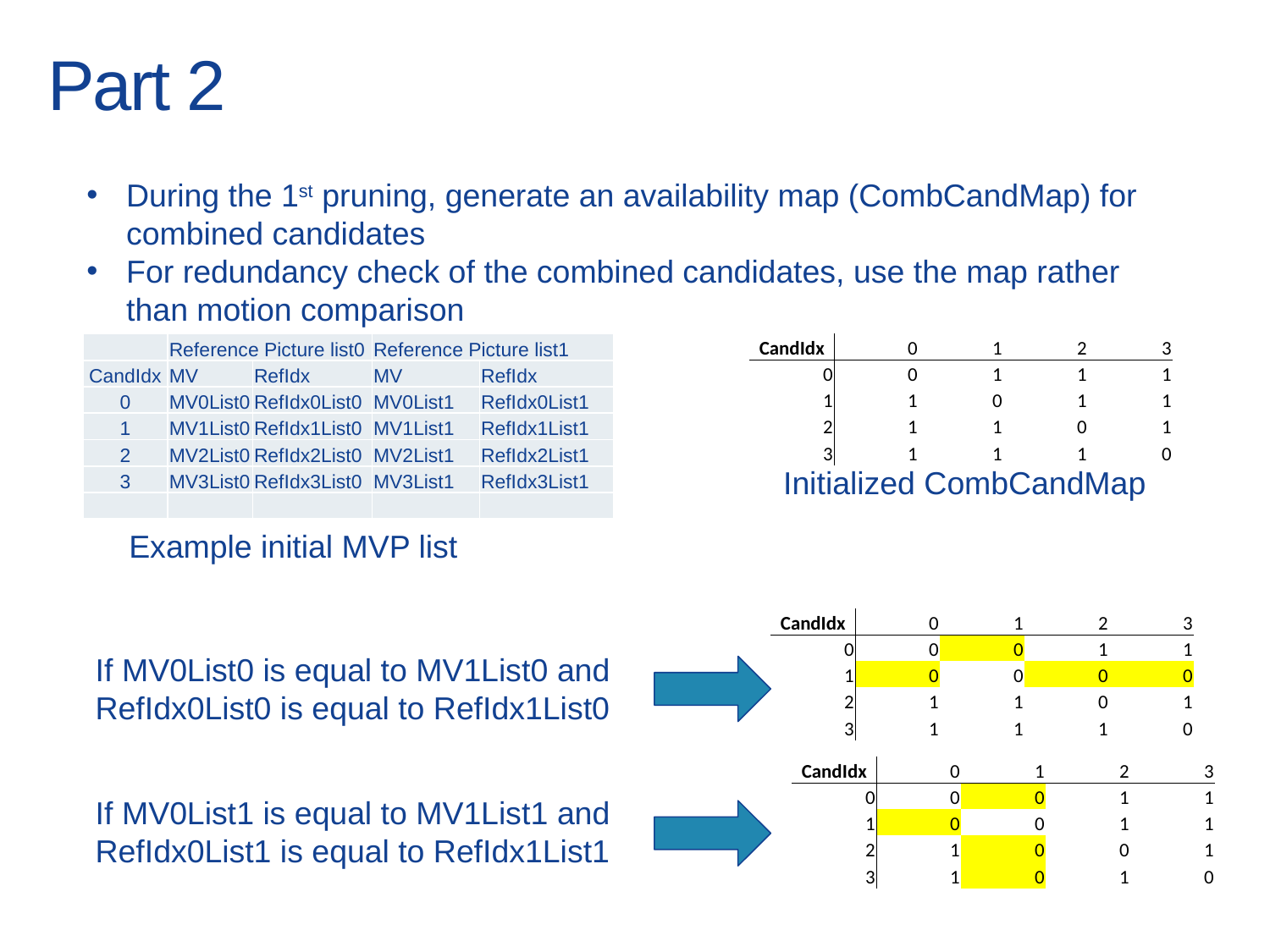

# Part 2
During the 1st pruning, generate an availability map (CombCandMap) for combined candidates
For redundancy check of the combined candidates, use the map rather than motion comparison
| CandIdx | 0 | 1 | 2 | 3 |
| --- | --- | --- | --- | --- |
| 0 | 0 | 1 | 1 | 1 |
| 1 | 1 | 0 | 1 | 1 |
| 2 | 1 | 1 | 0 | 1 |
| 3 | 1 | 1 | 1 | 0 |
|  | Reference Picture list0 |  | Reference Picture list1 |  |
| --- | --- | --- | --- | --- |
| CandIdx | MV | RefIdx | MV | RefIdx |
| 0 | MV0List0 | RefIdx0List0 | MV0List1 | RefIdx0List1 |
| 1 | MV1List0 | RefIdx1List0 | MV1List1 | RefIdx1List1 |
| 2 | MV2List0 | RefIdx2List0 | MV2List1 | RefIdx2List1 |
| 3 | MV3List0 | RefIdx3List0 | MV3List1 | RefIdx3List1 |
|  |  |  |  |  |
Initialized CombCandMap
Example initial MVP list
| CandIdx | 0 | 1 | 2 | 3 |
| --- | --- | --- | --- | --- |
| 0 | 0 | 0 | 1 | 1 |
| 1 | 0 | 0 | 0 | 0 |
| 2 | 1 | 1 | 0 | 1 |
| 3 | 1 | 1 | 1 | 0 |
If MV0List0 is equal to MV1List0 and RefIdx0List0 is equal to RefIdx1List0

| CandIdx | 0 | 1 | 2 | 3 |
| --- | --- | --- | --- | --- |
| 0 | 0 | 0 | 1 | 1 |
| 1 | 0 | 0 | 1 | 1 |
| 2 | 1 | 0 | 0 | 1 |
| 3 | 1 | 0 | 1 | 0 |
If MV0List1 is equal to MV1List1 and RefIdx0List1 is equal to RefIdx1List1